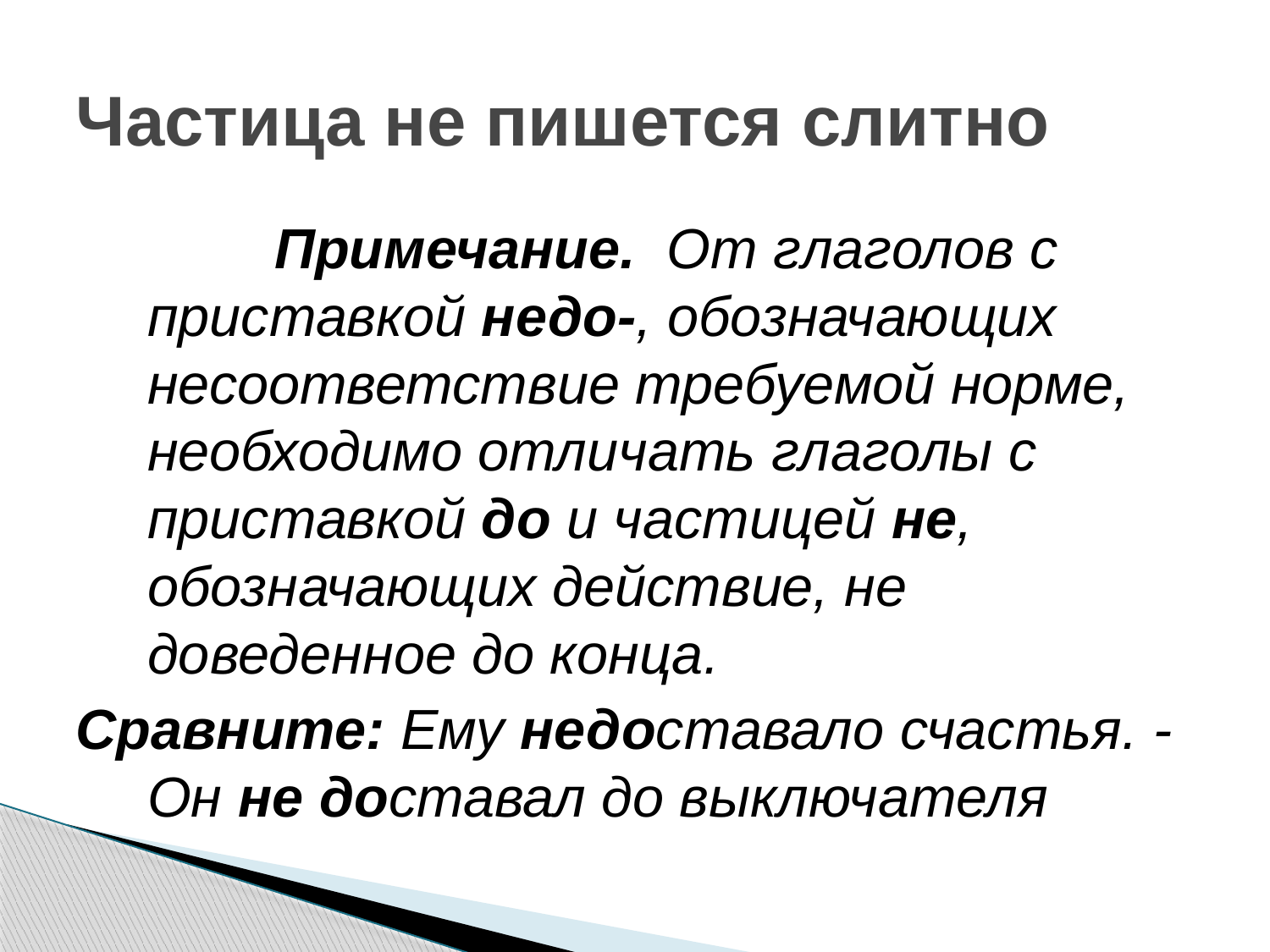

# Частица не пишется слитно
		Примечание.  От глаголов с приставкой недо-, обозначающих несоответствие требуемой норме, необходимо отличать глаголы с приставкой до и частицей не, обозначающих действие, не доведенное до конца.
Сравните: Ему недоставало счастья. - Он не доставал до выключателя